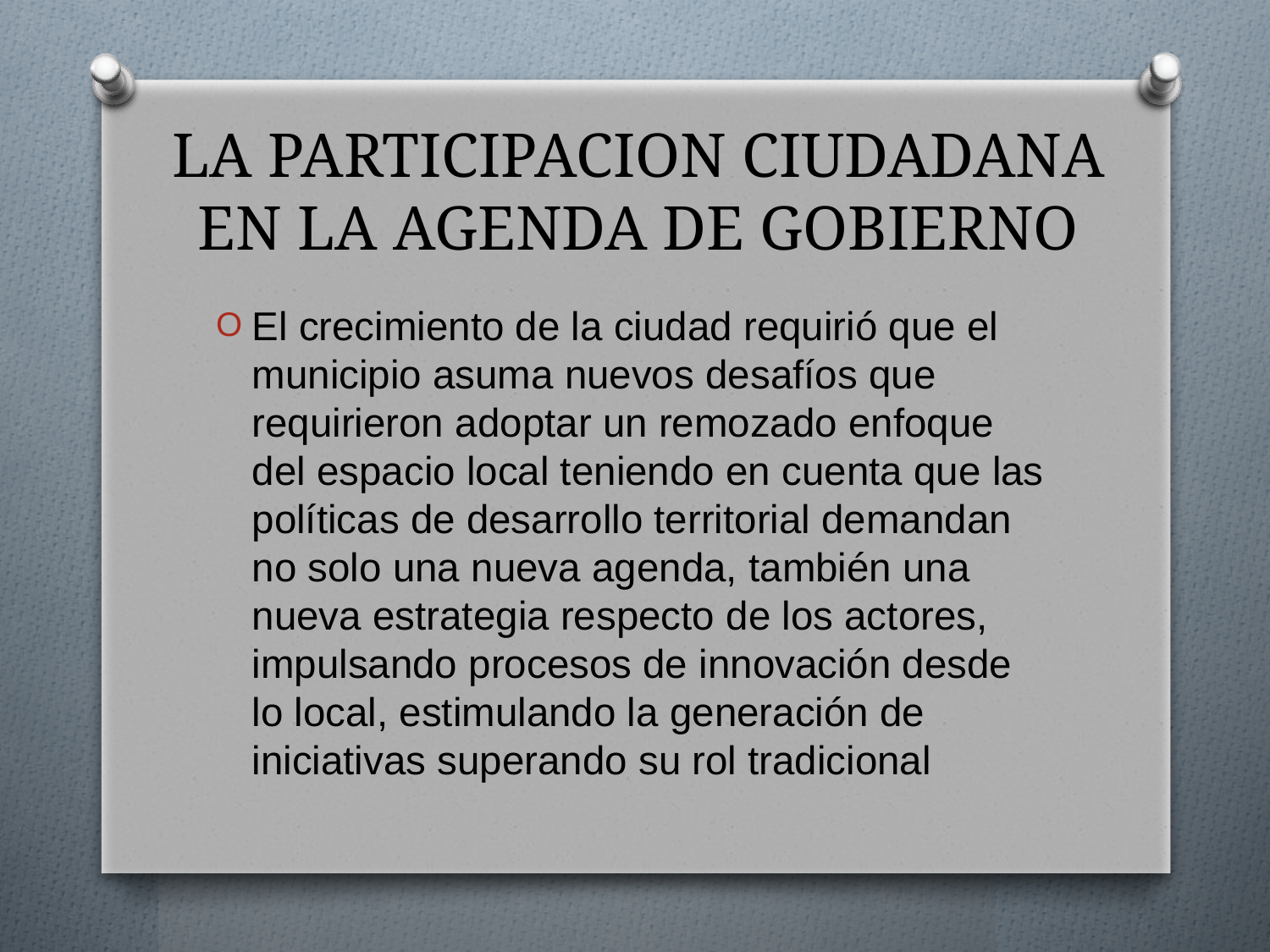

# LA PARTICIPACION CIUDADANA EN LA AGENDA DE GOBIERNO
El crecimiento de la ciudad requirió que el municipio asuma nuevos desafíos que requirieron adoptar un remozado enfoque del espacio local teniendo en cuenta que las políticas de desarrollo territorial demandan  no solo una nueva agenda, también una nueva estrategia respecto de los actores, impulsando procesos de innovación desde lo local, estimulando la generación de iniciativas superando su rol tradicional